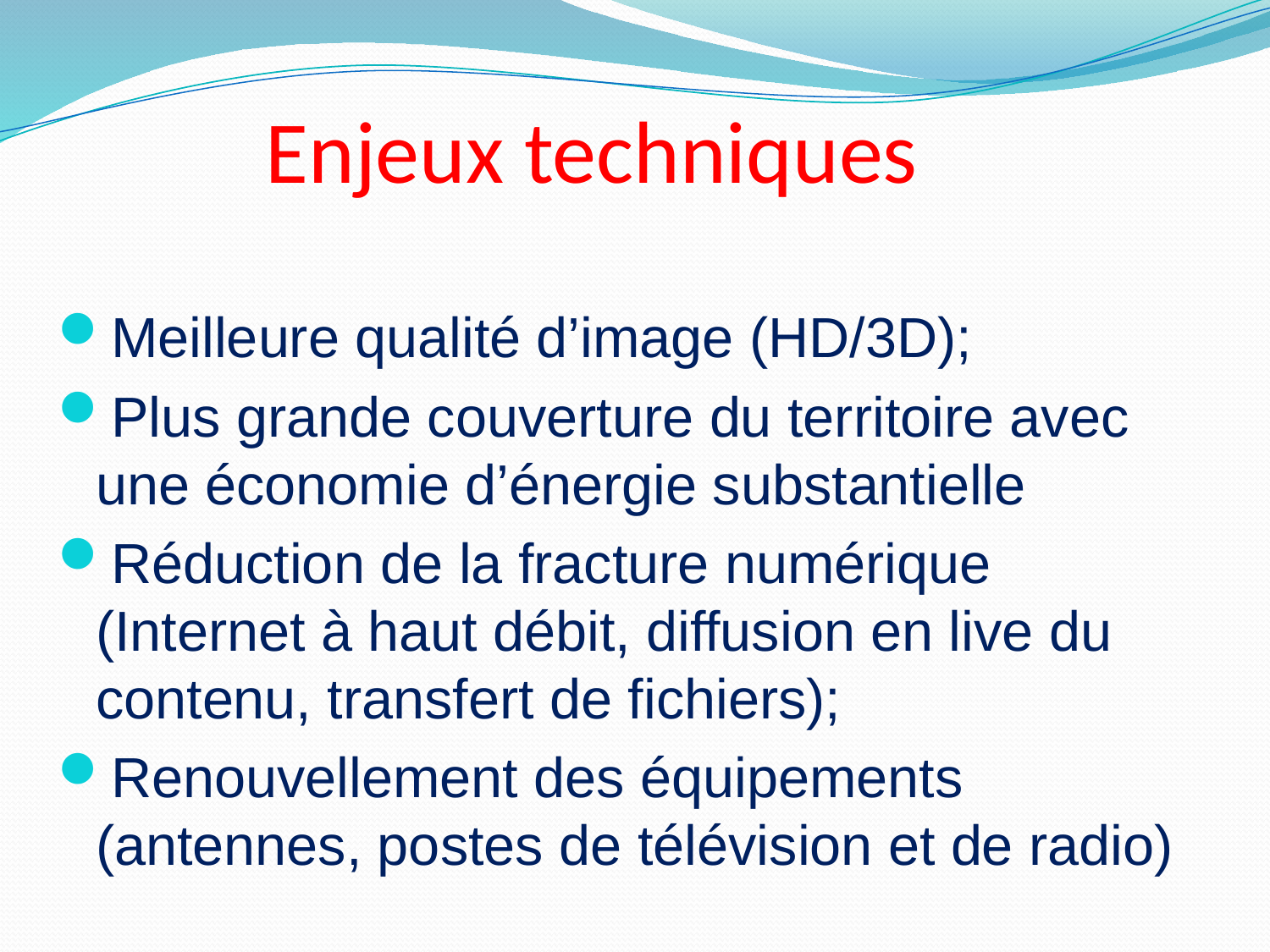

# Enjeux techniques

Meilleure qualité d’image (HD/3D);
Plus grande couverture du territoire avec une économie d’énergie substantielle
Réduction de la fracture numérique (Internet à haut débit, diffusion en live du contenu, transfert de fichiers);
Renouvellement des équipements (antennes, postes de télévision et de radio)